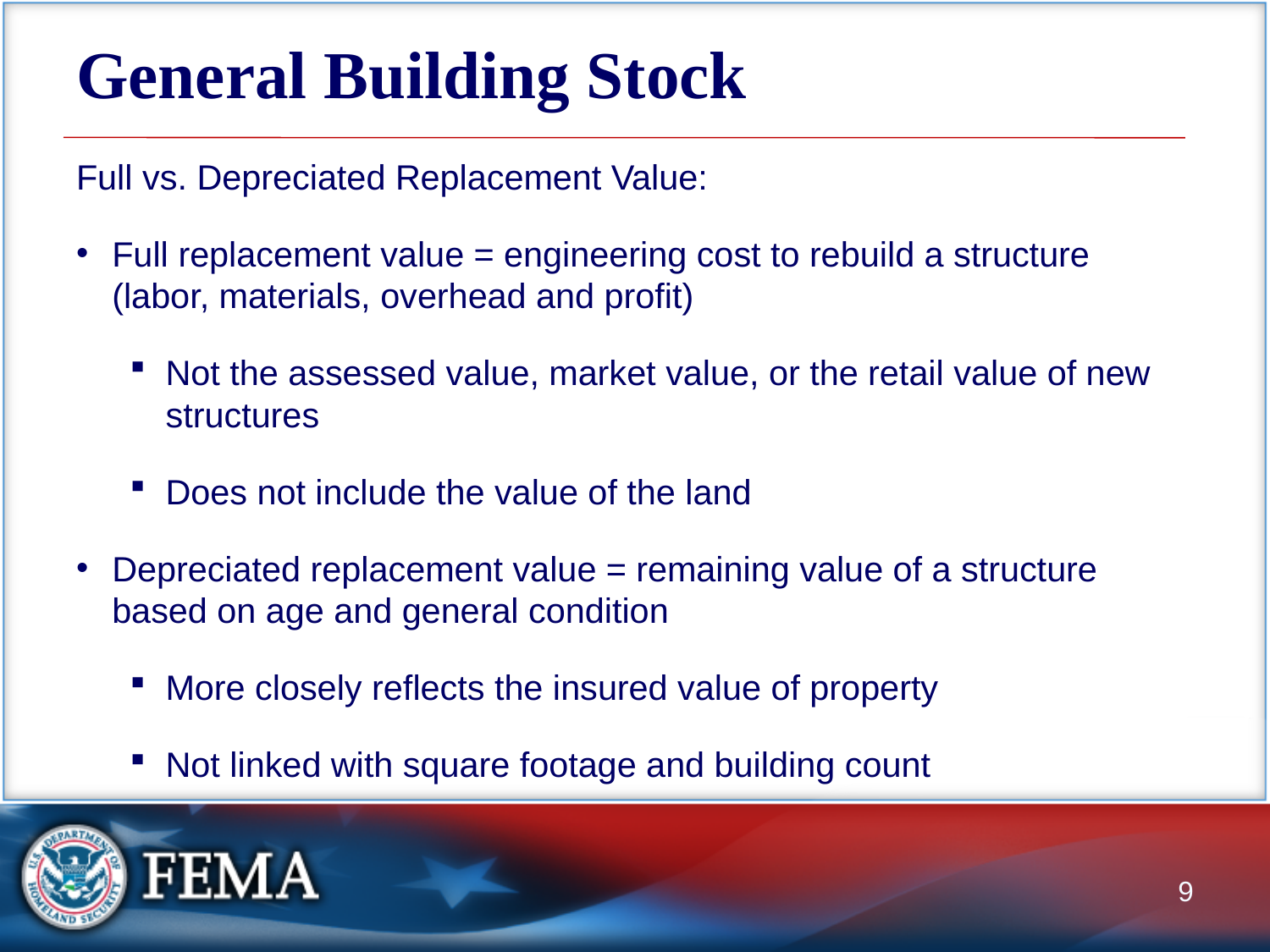

# General Building Stock
Full vs. Depreciated Replacement Value:
Full replacement value = engineering cost to rebuild a structure (labor, materials, overhead and profit)
Not the assessed value, market value, or the retail value of new structures
Does not include the value of the land
Depreciated replacement value = remaining value of a structure based on age and general condition
More closely reflects the insured value of property
Not linked with square footage and building count
9